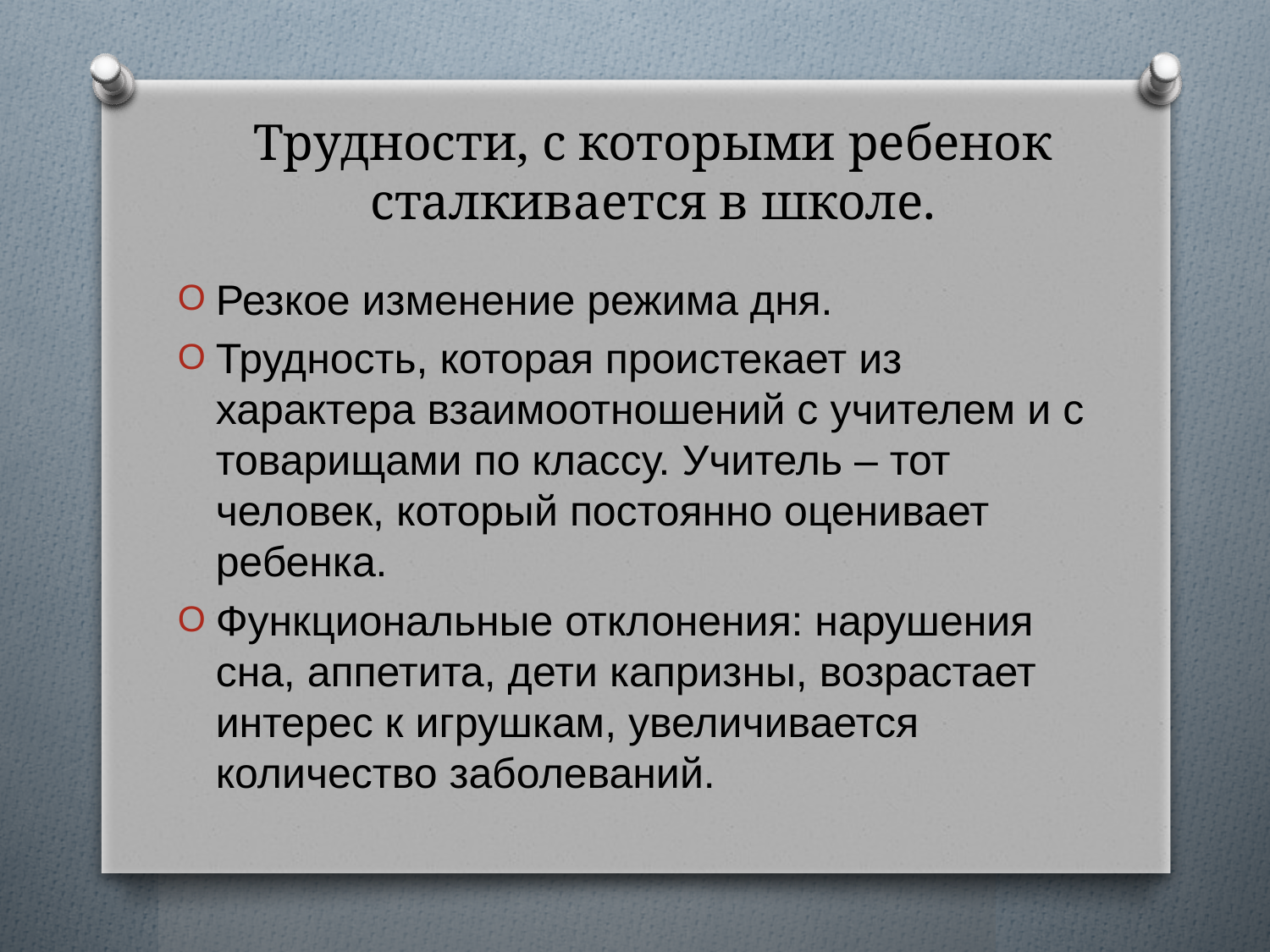

# Трудности, с которыми ребенок сталкивается в школе.
Резкое изменение режима дня.
Трудность, которая проистекает из характера взаимоотношений с учителем и с товарищами по классу. Учитель – тот человек, который постоянно оценивает ребенка.
Функциональные отклонения: нарушения сна, аппетита, дети капризны, возрастает интерес к игрушкам, увеличивается количество заболеваний.